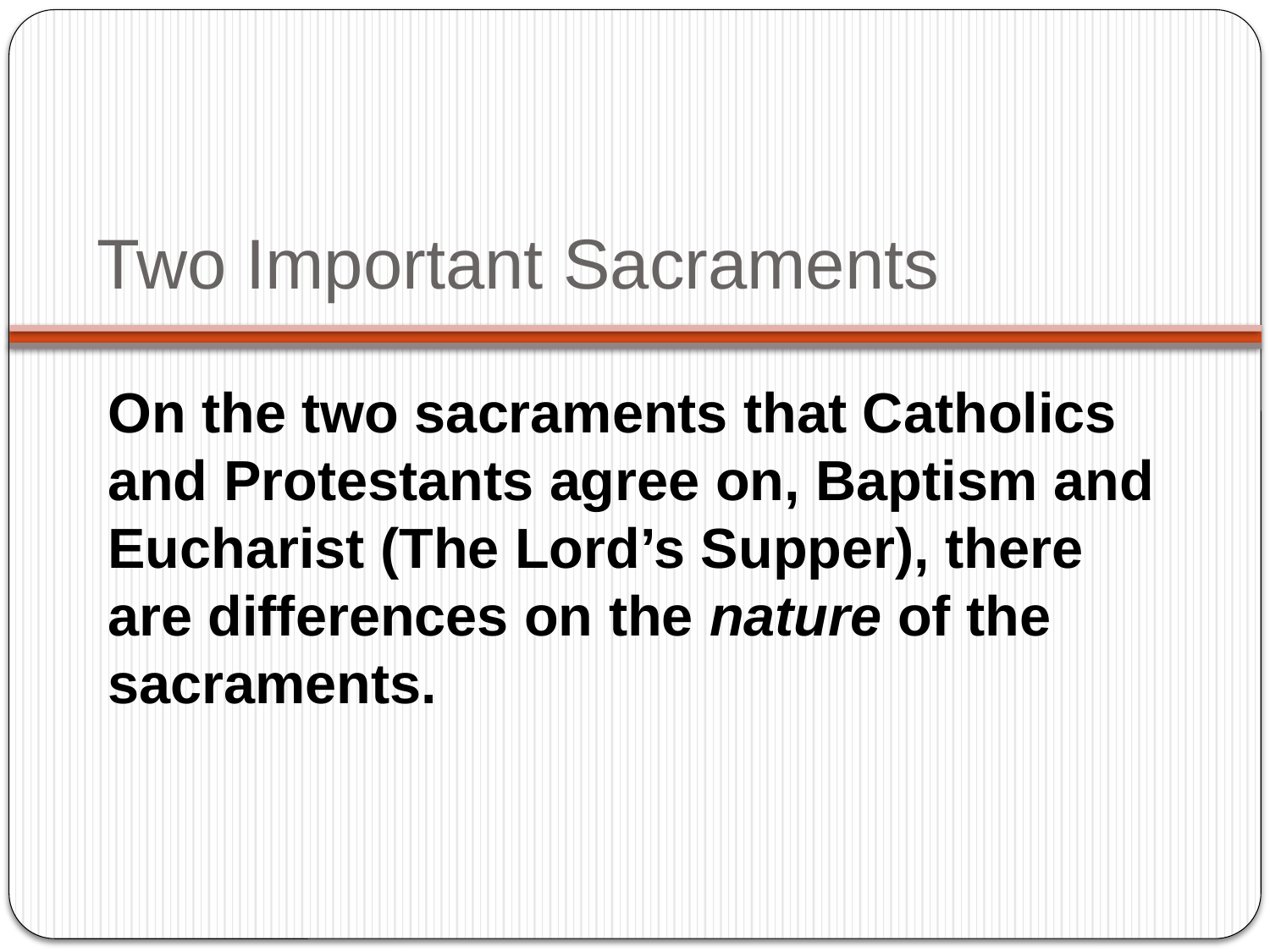

# Two Important Sacraments
On the two sacraments that Catholics and Protestants agree on, Baptism and Eucharist (The Lord’s Supper), there are differences on the nature of the sacraments.